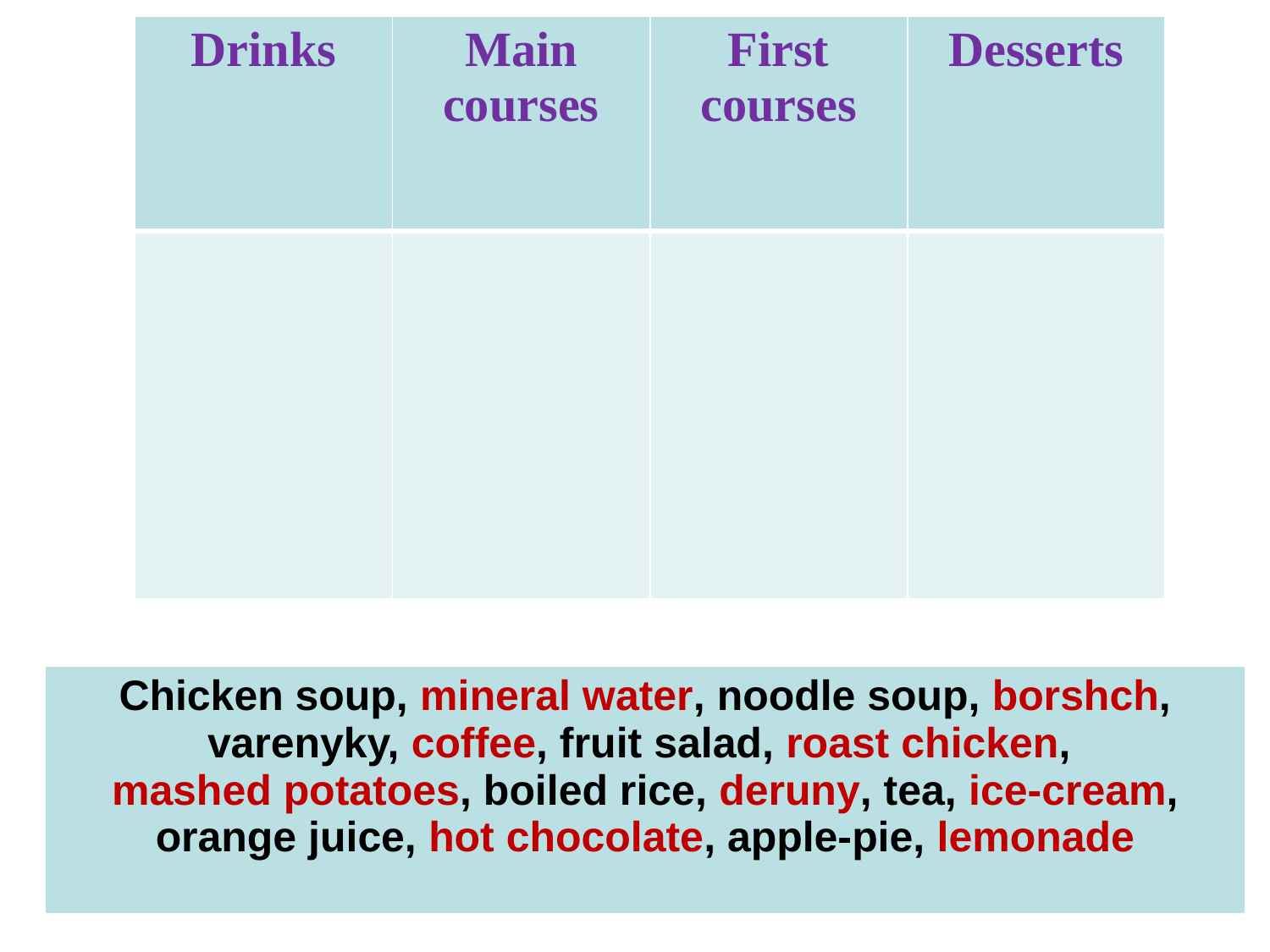

| Drinks | Main courses | First courses | Desserts |
| --- | --- | --- | --- |
|  |  |  |  |
| Chicken soup, mineral water, noodle soup, borshch, varenyky, coffee, fruit salad, roast chicken, mashed potatoes, boiled rice, deruny, tea, ice-cream, orange juice, hot chocolate, apple-pie, lemonade |
| --- |